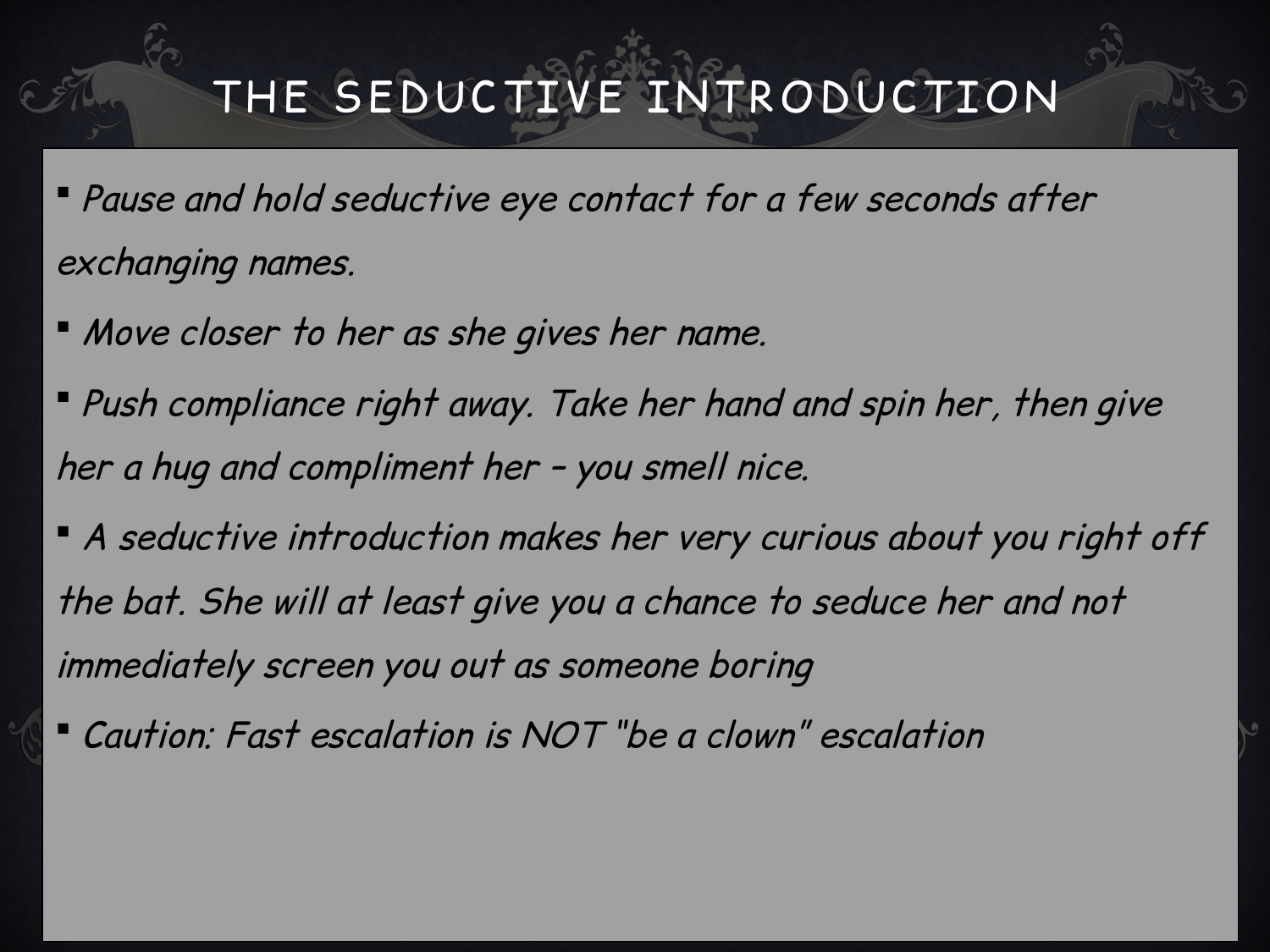

# The Seductive Introduction
 Pause and hold seductive eye contact for a few seconds after exchanging names.
 Move closer to her as she gives her name.
 Push compliance right away. Take her hand and spin her, then give her a hug and compliment her – you smell nice.
 A seductive introduction makes her very curious about you right off the bat. She will at least give you a chance to seduce her and not immediately screen you out as someone boring
 Caution: Fast escalation is NOT “be a clown” escalation